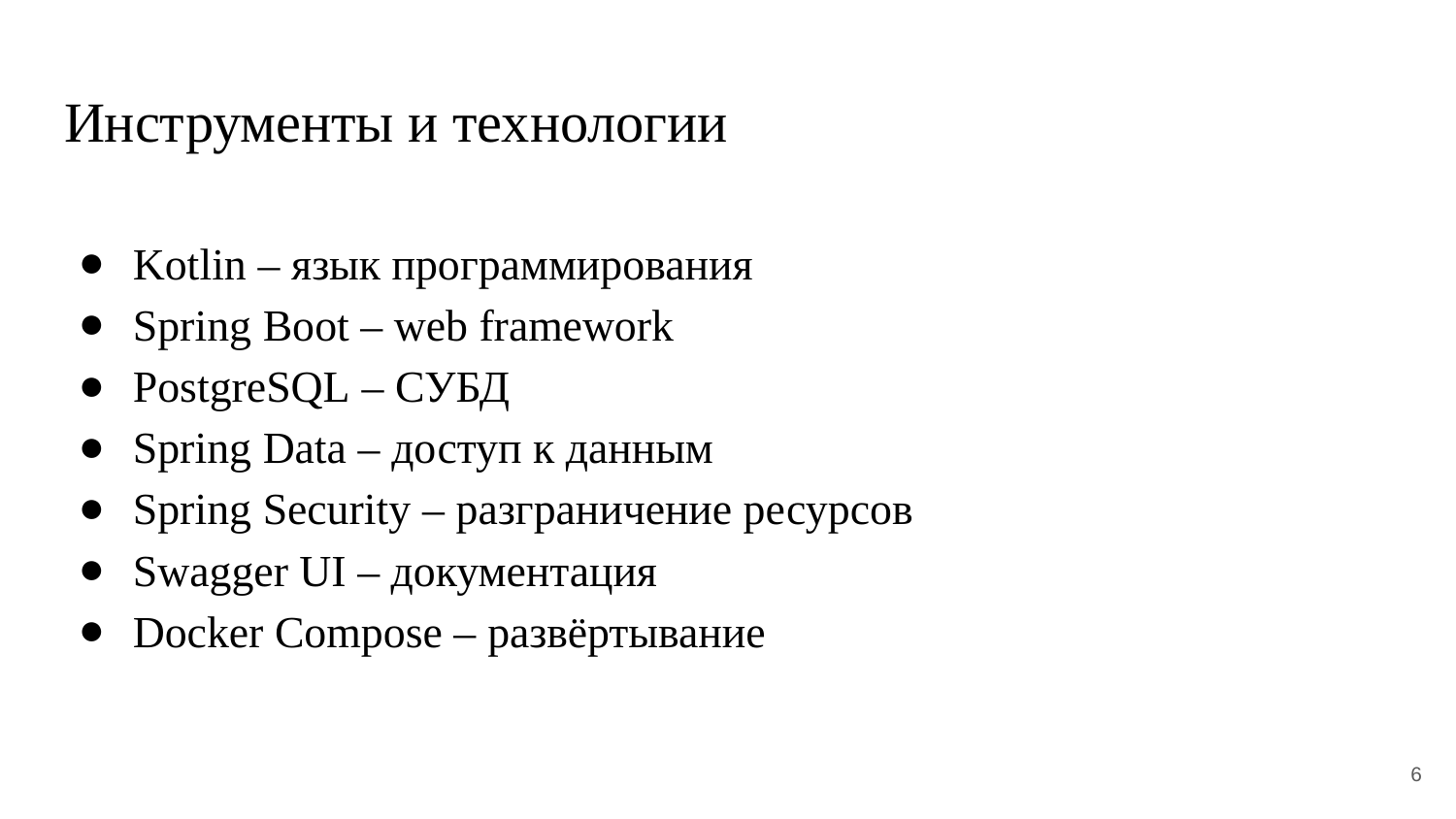

# Инструменты и технологии
Kotlin – язык программирования
Spring Boot – web framework
PostgreSQL – СУБД
Spring Data – доступ к данным
Spring Security – разграничение ресурсов
Swagger UI – документация
Docker Compose – развёртывание
6